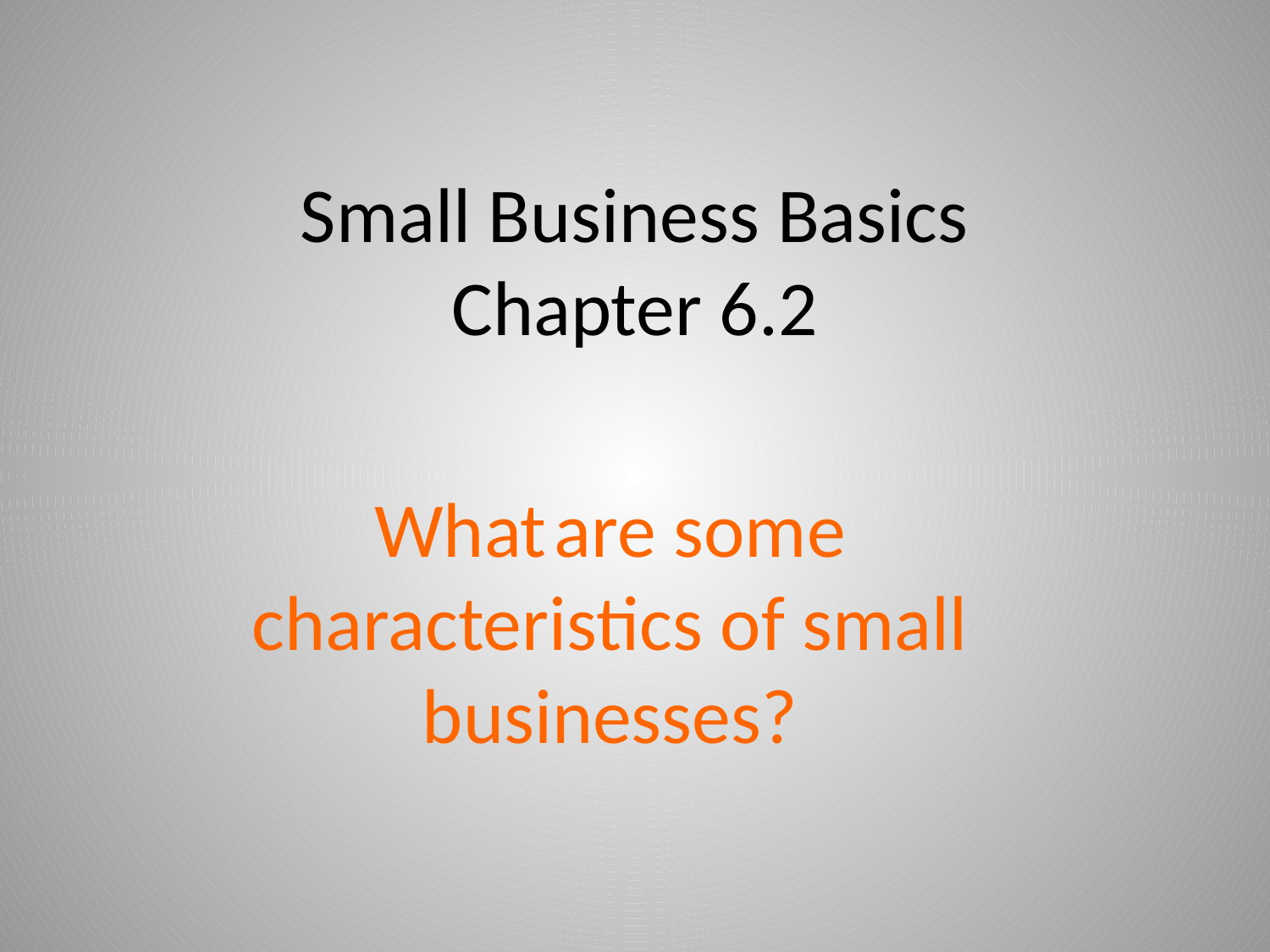

# Small Business Basics Chapter 6.2
What are some characteristics of small businesses?